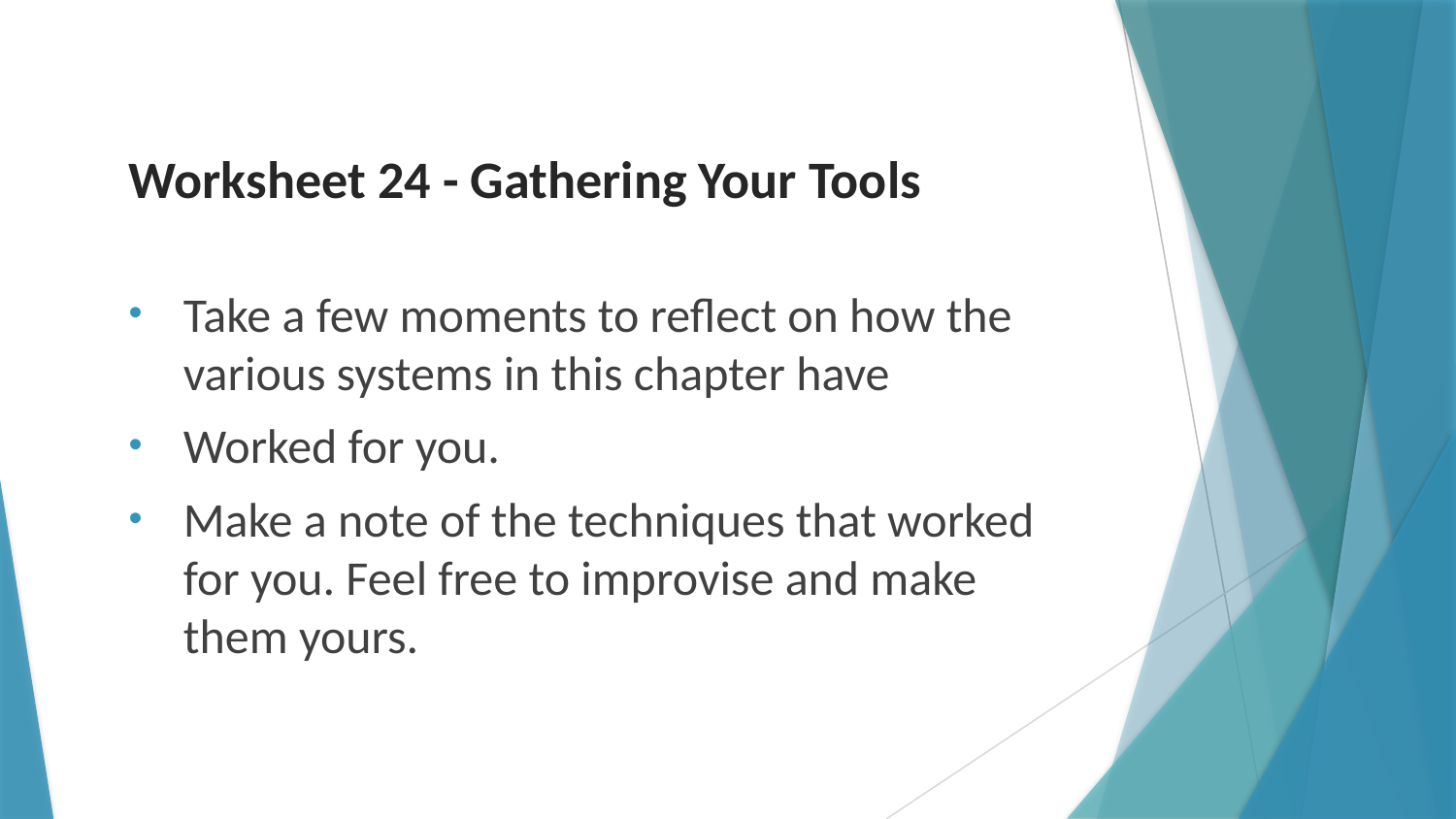

# Worksheet 24 - Gathering Your Tools
Take a few moments to reflect on how the various systems in this chapter have
Worked for you.
Make a note of the techniques that worked for you. Feel free to improvise and make them yours.